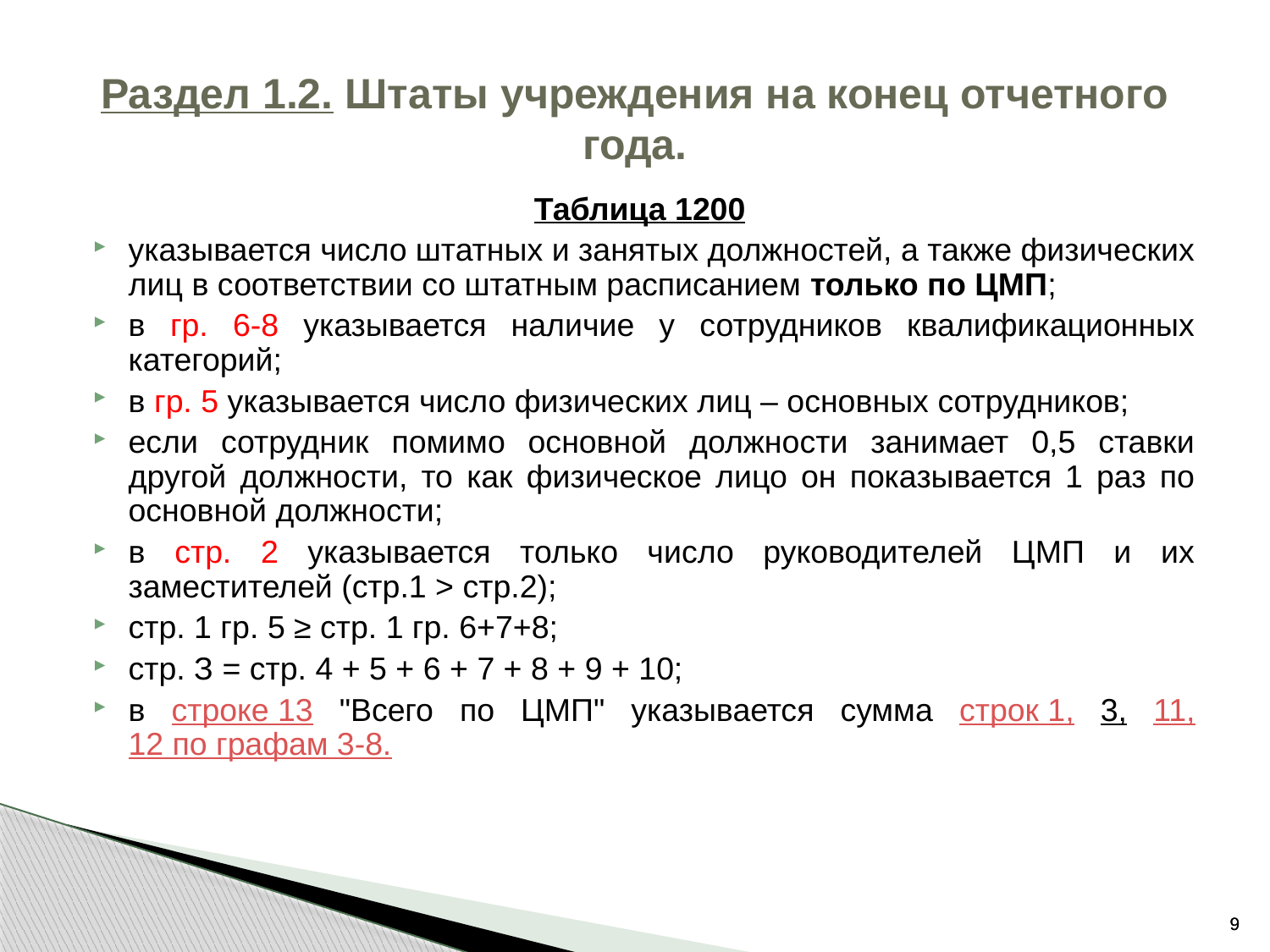

# Раздел 1.2. Штаты учреждения на конец отчетного года.
Таблица 1200
указывается число штатных и занятых должностей, а также физических лиц в соответствии со штатным расписанием только по ЦМП;
в гр. 6-8 указывается наличие у сотрудников квалификационных категорий;
в гр. 5 указывается число физических лиц – основных сотрудников;
если сотрудник помимо основной должности занимает 0,5 ставки другой должности, то как физическое лицо он показывается 1 раз по основной должности;
в стр. 2 указывается только число руководителей ЦМП и их заместителей (стр.1 > стр.2);
стр. 1 гр. 5 ≥ стр. 1 гр. 6+7+8;
стр. З = стр. 4 + 5 + 6 + 7 + 8 + 9 + 10;
в строке 13 "Всего по ЦМП" указывается сумма строк 1, 3, 11, 12 по графам 3-8.

9
9